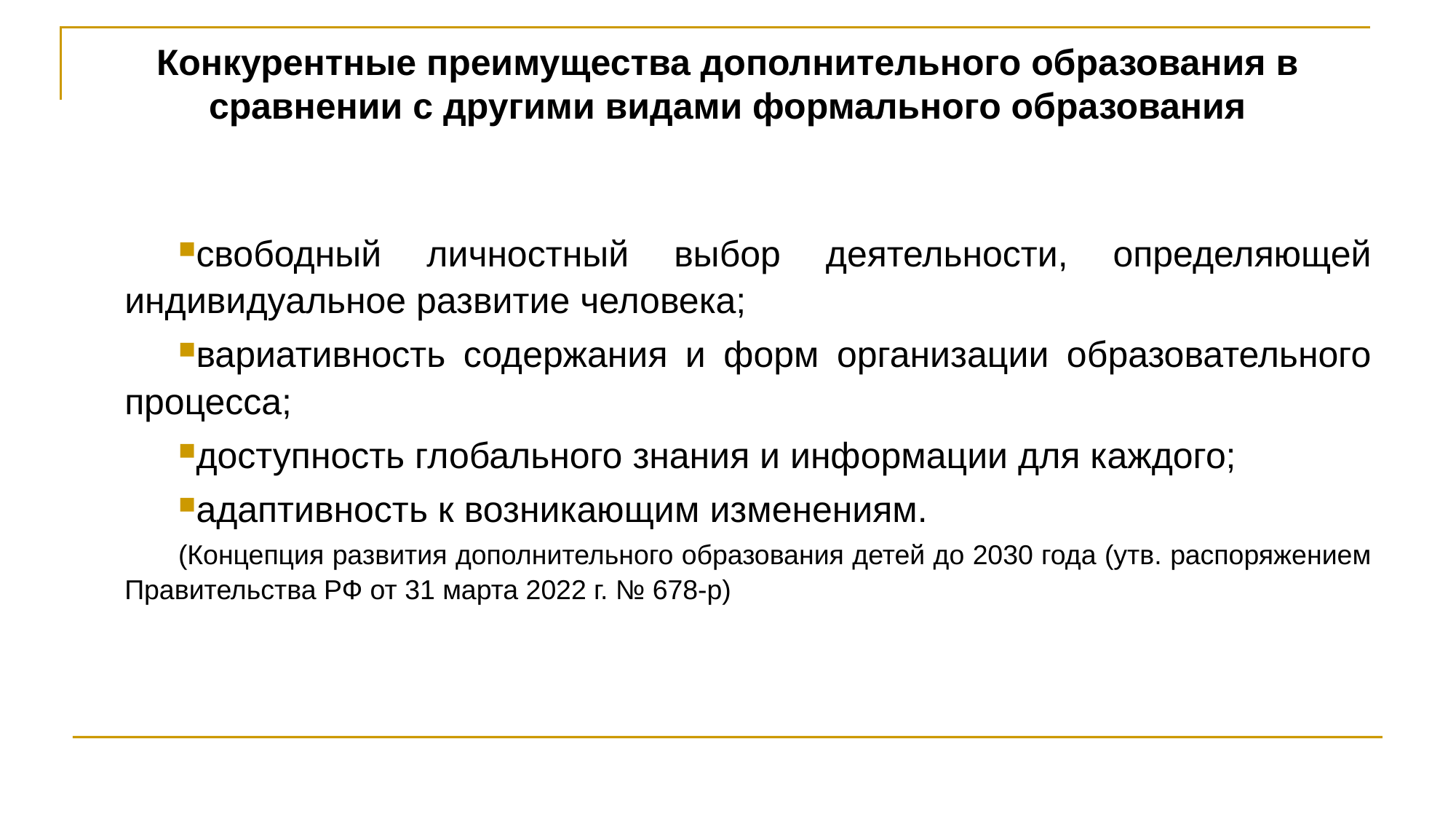

# Конкурентные преимущества дополнительного образования в сравнении с другими видами формального образования

свободный личностный выбор деятельности, определяющей индивидуальное развитие человека;
вариативность содержания и форм организации образовательного процесса;
доступность глобального знания и информации для каждого;
адаптивность к возникающим изменениям.
(Концепция развития дополнительного образования детей до 2030 года (утв. распоряжением Правительства РФ от 31 марта 2022 г. № 678-р)